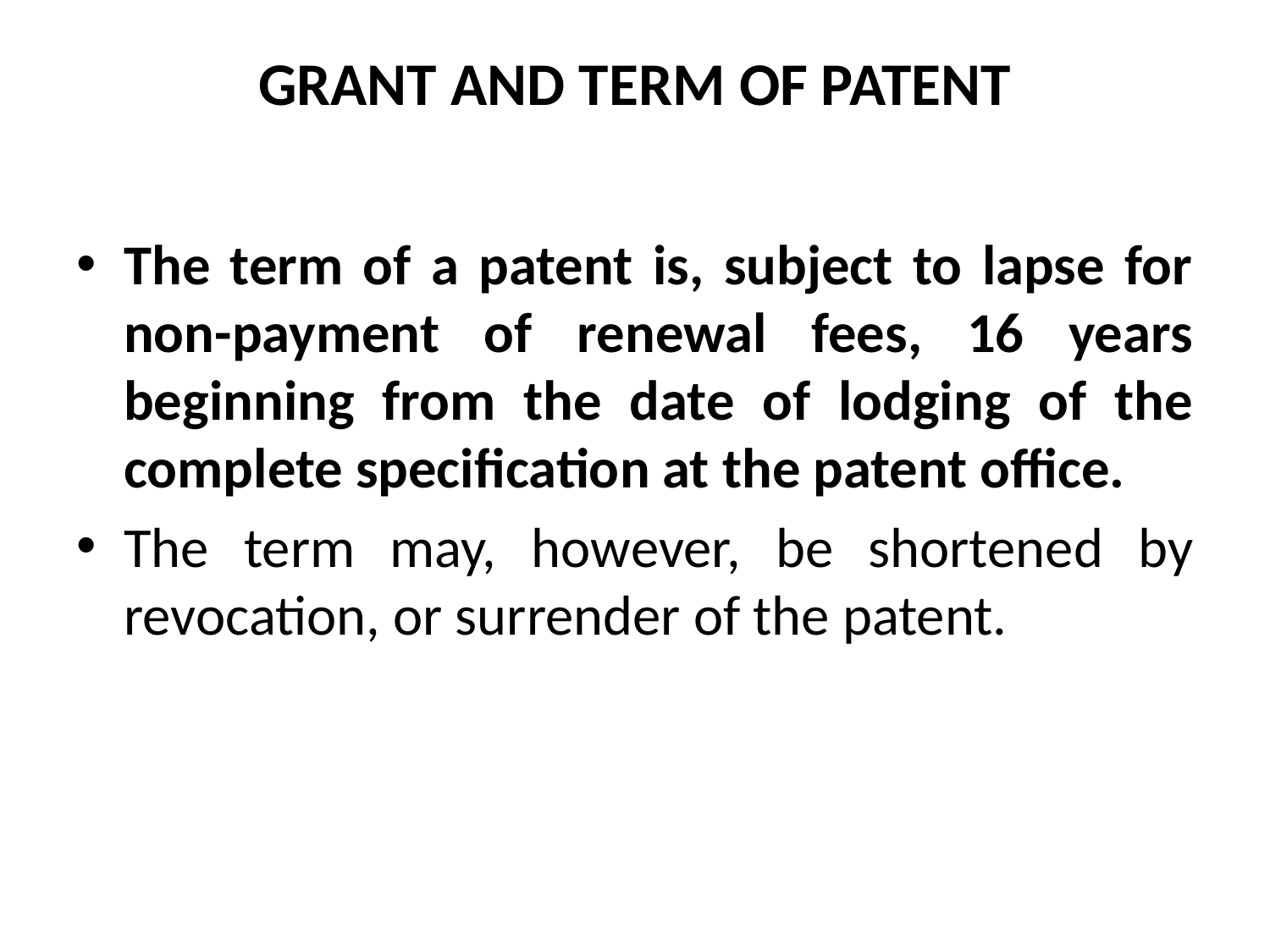

# GRANT AND TERM OF PATENT
The term of a patent is, subject to lapse for non-payment of renewal fees, 16 years beginning from the date of lodging of the complete specification at the patent office.
The term may, however, be shortened by revocation, or surrender of the patent.